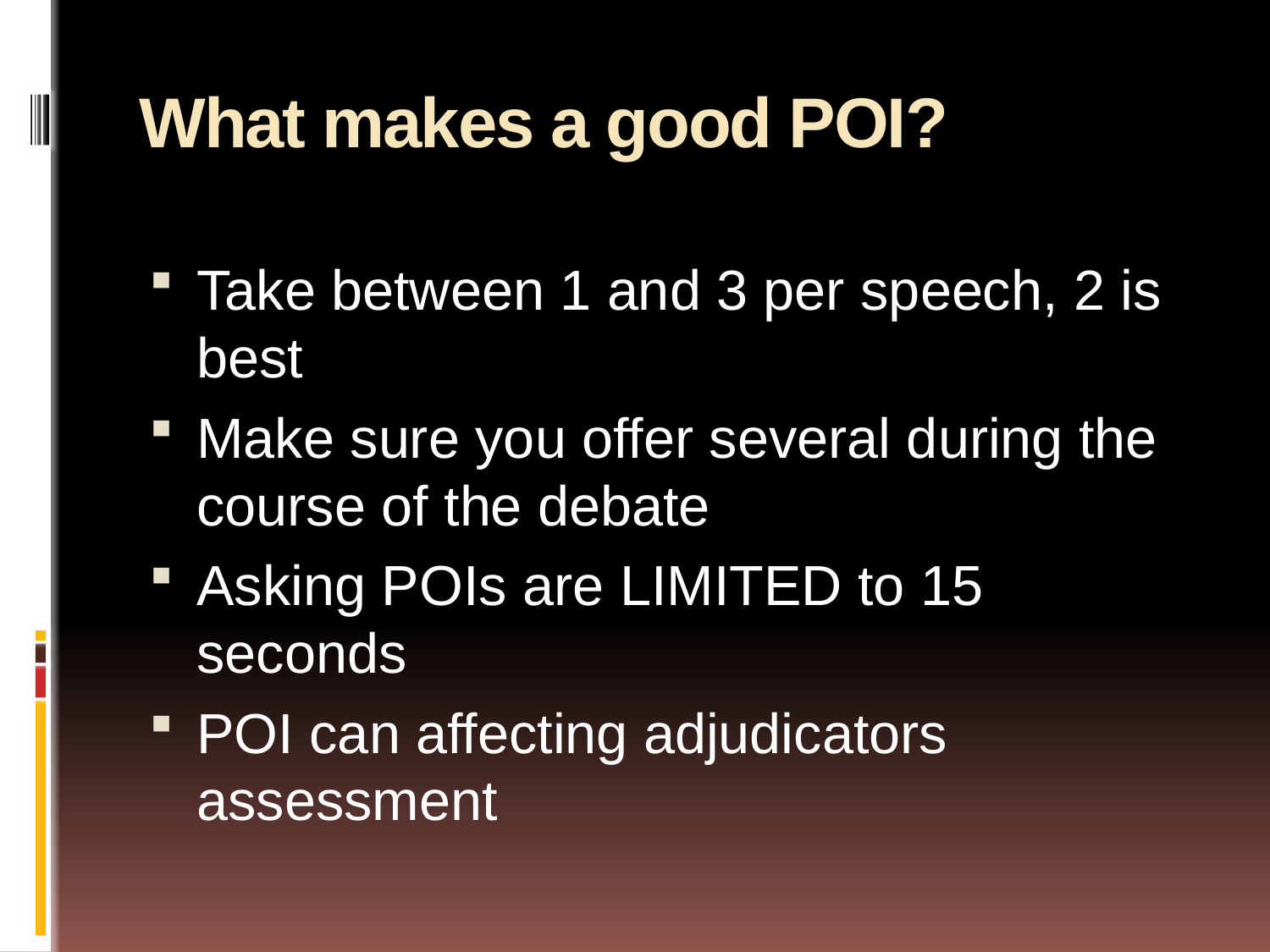

# What makes a good POI?
Take between 1 and 3 per speech, 2 is best
Make sure you offer several during the course of the debate
Asking POIs are LIMITED to 15 seconds
POI can affecting adjudicators assessment